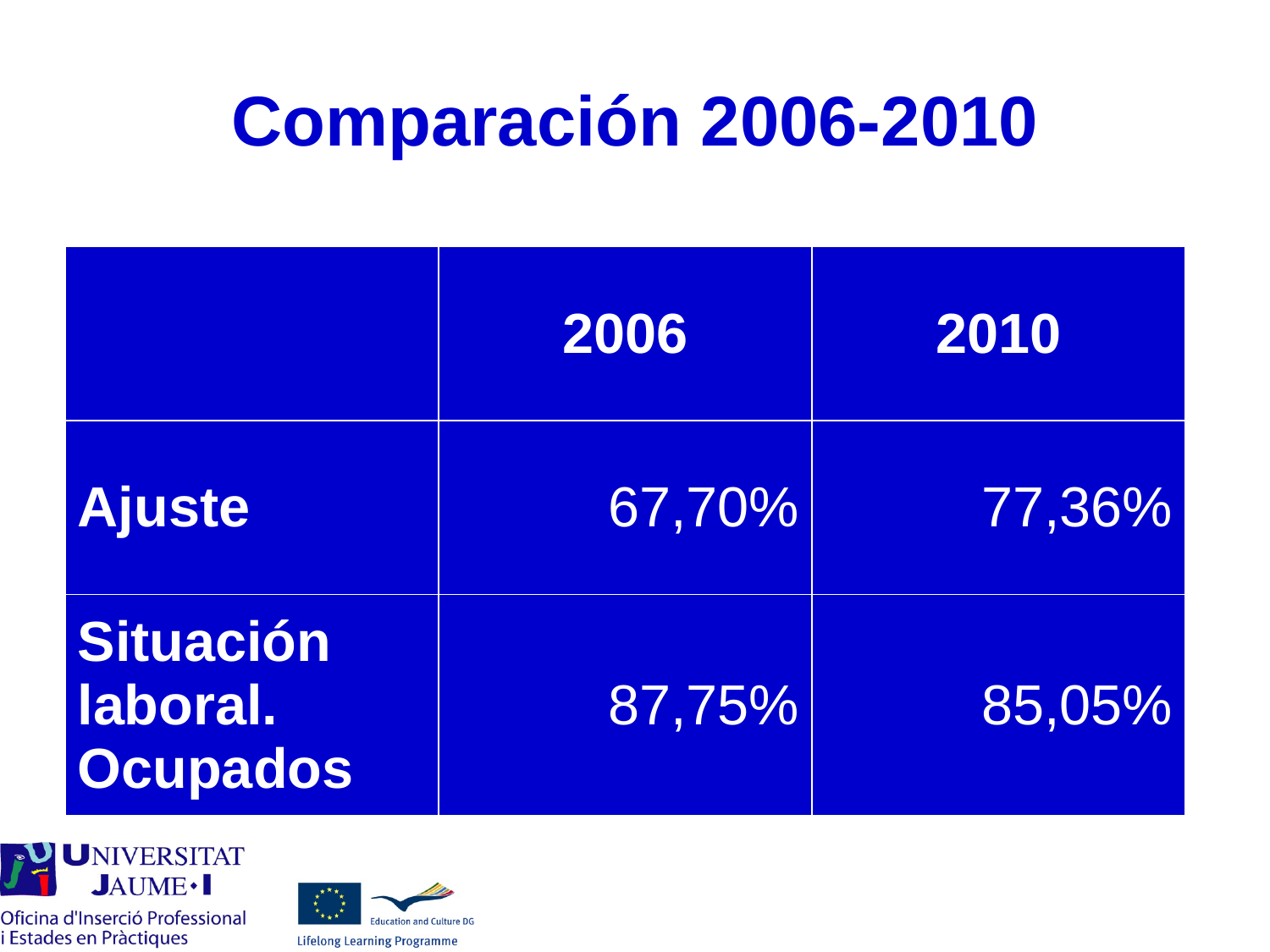

# Comparación 2006-2010
|  | 2006 | 2010 |
| --- | --- | --- |
| Ajuste | 67,70% | 77,36% |
| Situación laboral. Ocupados | 87,75% | 85,05% |